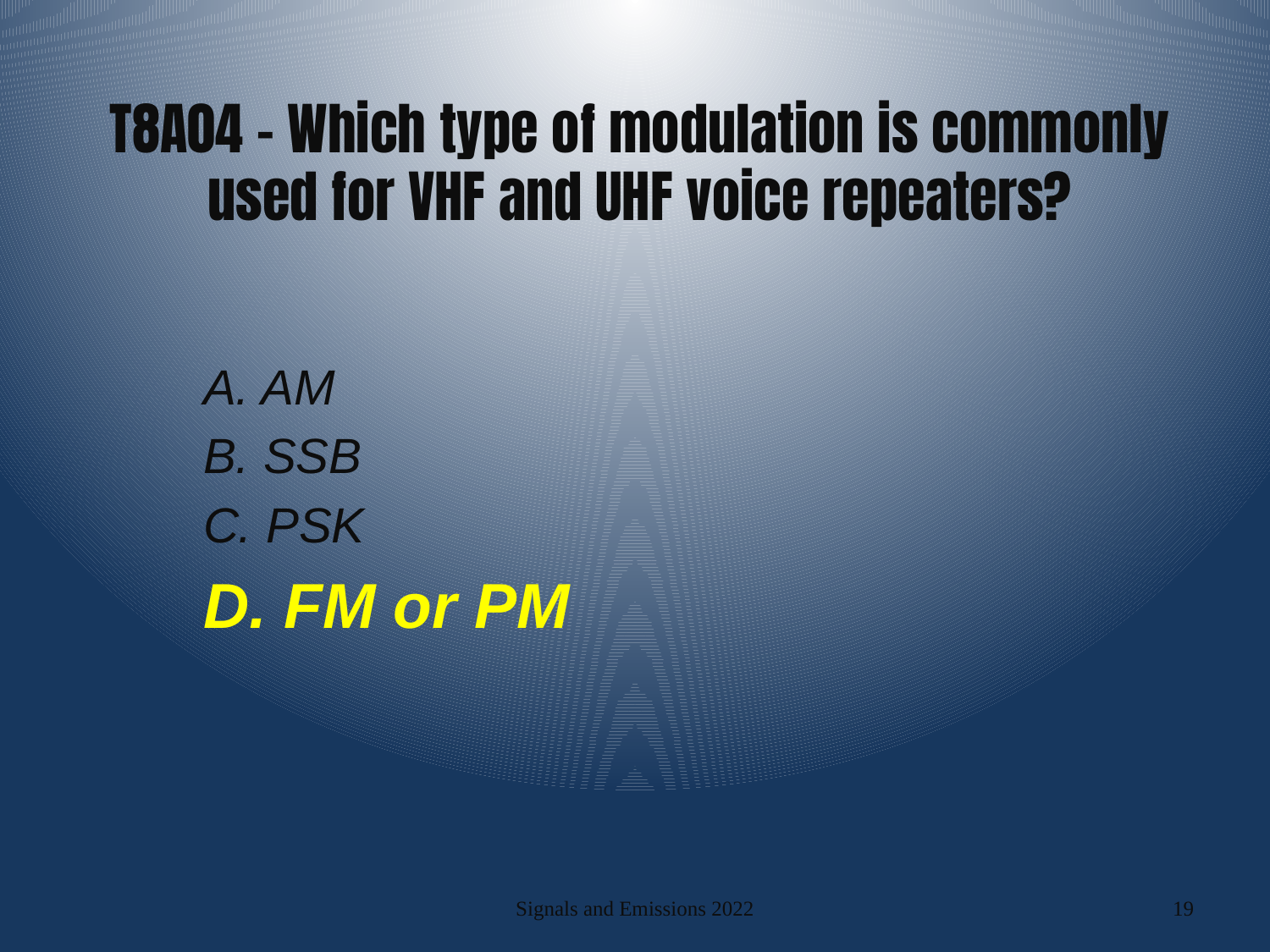

# T8A04 - Which type of modulation is commonly used for VHF and UHF voice repeaters?
A. AM
B. SSB
C. PSK
D. FM or PM

Signals and Emissions 2022
19